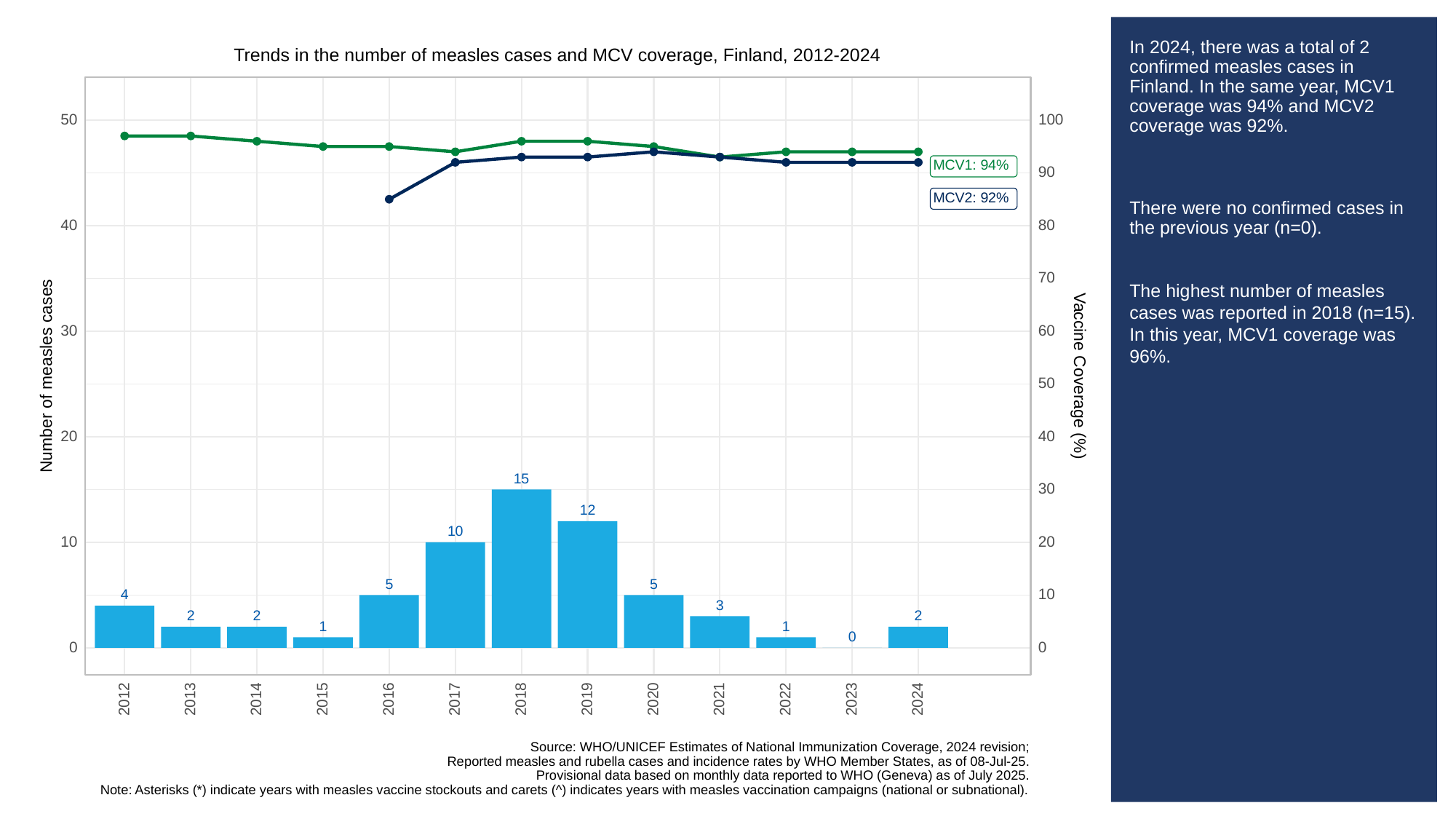

# In 2024, there was a total of 2 confirmed measles cases in Finland. In the same year, MCV1 coverage was 94% and MCV2 coverage was 92%.

There were no confirmed cases in the previous year (n=0).

The highest number of measles cases was reported in 2018 (n=15). In this year, MCV1 coverage was 96%.

Trends in the number of measles cases and MCV coverage, Finland, 2012-2024

50
100

MCV1: 94%

90

MCV2: 92%

40
80

70

30
60

Vaccine Coverage (%)
Number of measles cases
50

20
40

15
30

12

10
10
20

5
5
10
4

3

2
2
2

1
1

0

0
0

2013
2023
2012
2014
2015
2016
2017
2018
2019
2020
2021
2022
2024
Source: WHO/UNICEF Estimates of National Immunization Coverage, 2024 revision;
Reported measles and rubella cases and incidence rates by WHO Member States, as of 08-Jul-25.
Provisional data based on monthly data reported to WHO (Geneva) as of July 2025.
Note: Asterisks (*) indicate years with measles vaccine stockouts and carets (^) indicates years with measles vaccination campaigns (national or subnational).